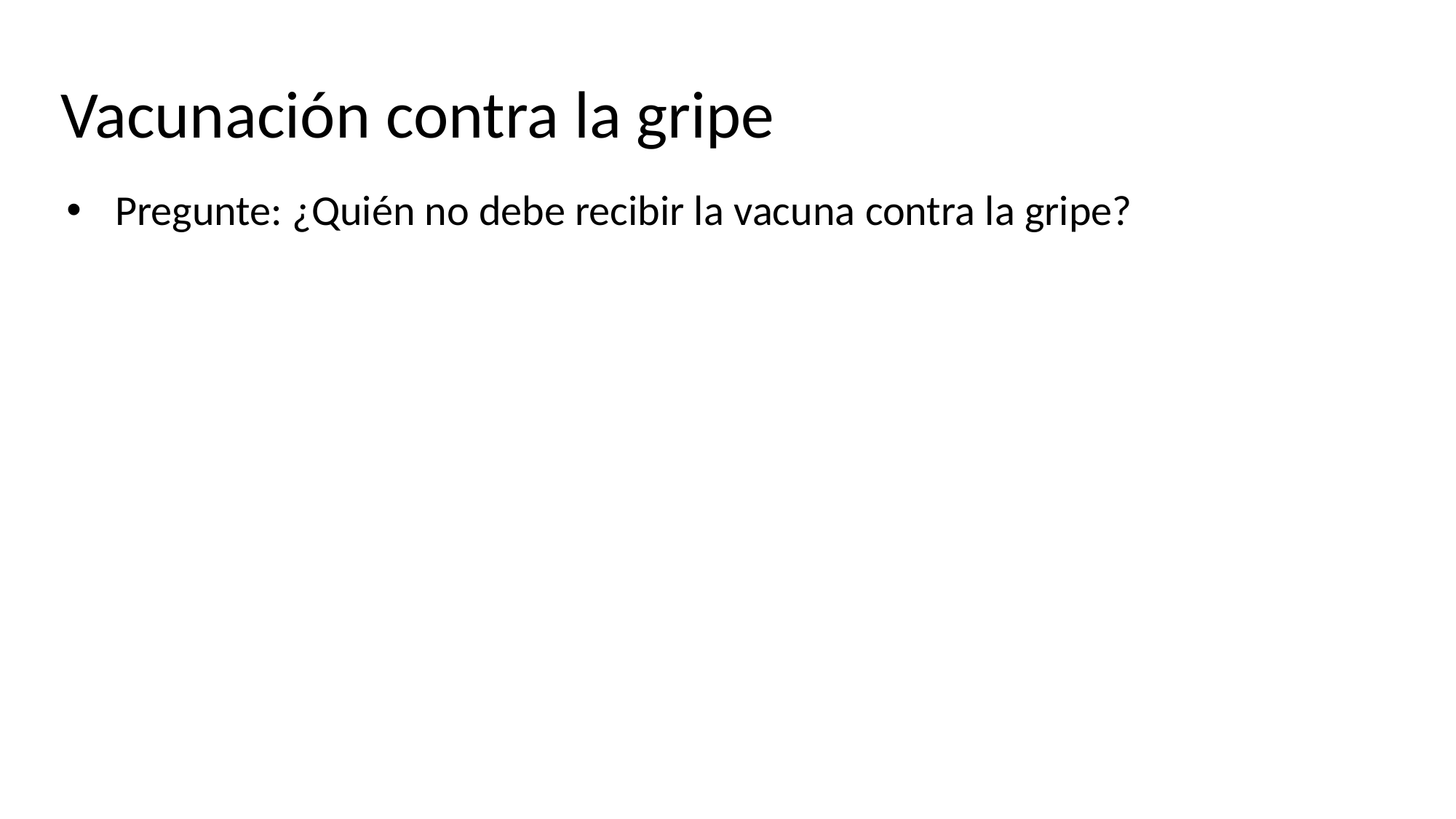

# Vacunación contra la gripe
Pregunte: ¿Quién no debe recibir la vacuna contra la gripe?